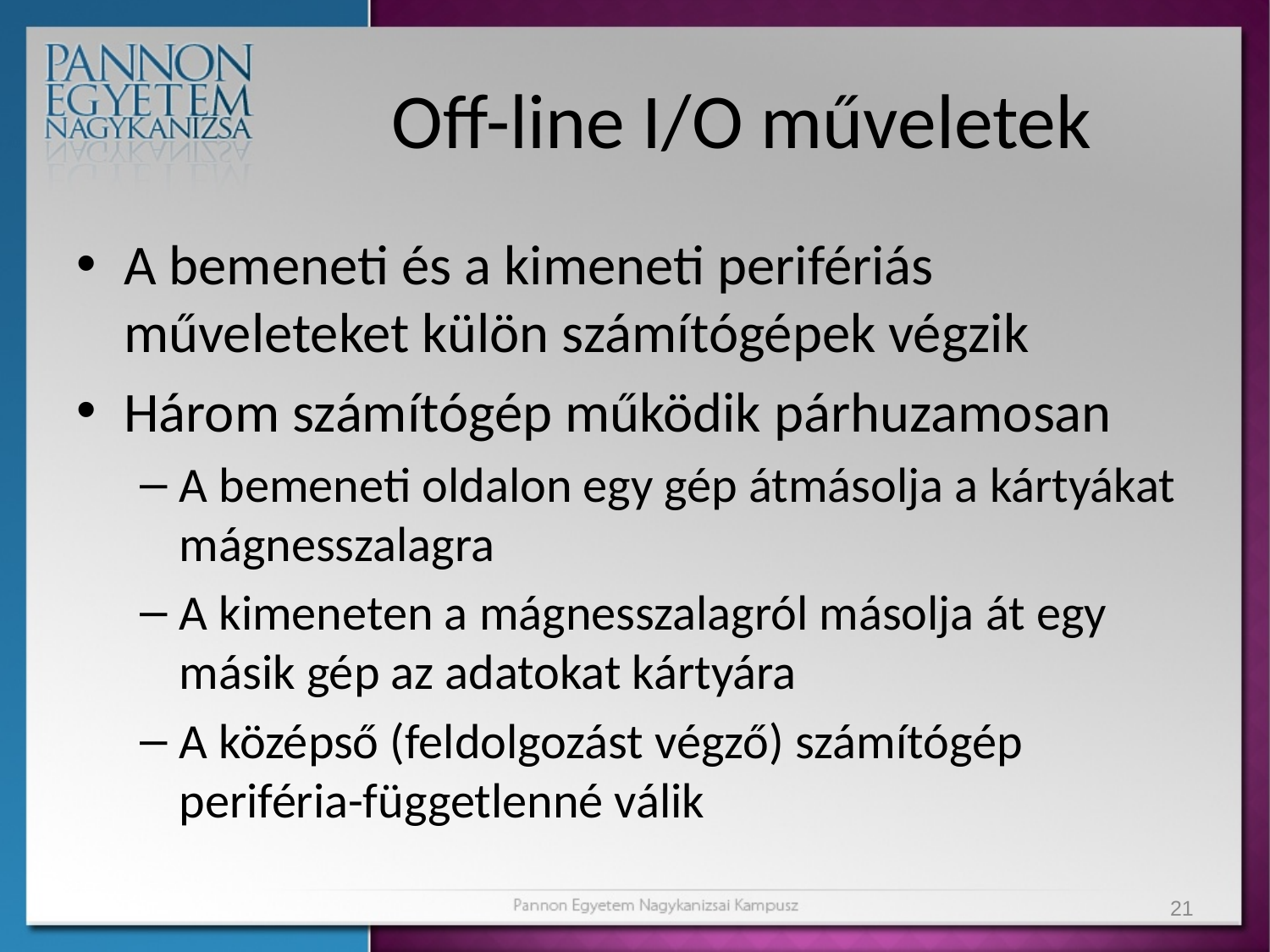

# Off-line I/O műveletek
A bemeneti és a kimeneti perifériás műveleteket külön számítógépek végzik
Három számítógép működik párhuzamosan
A bemeneti oldalon egy gép átmásolja a kártyákat mágnesszalagra
A kimeneten a mágnesszalagról másolja át egy másik gép az adatokat kártyára
A középső (feldolgozást végző) számítógép periféria-függetlenné válik
21